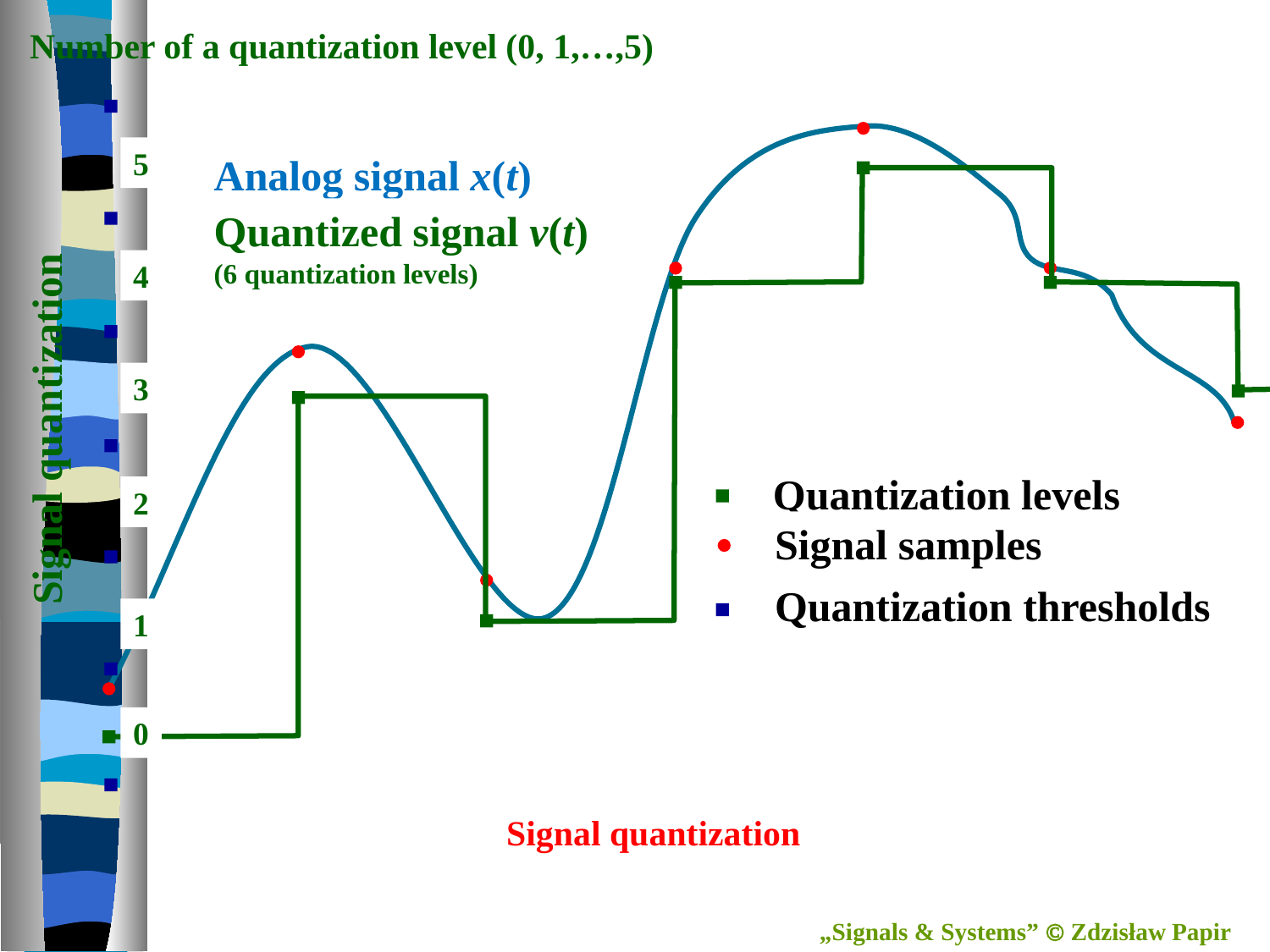

Number of a quantization level (0, 1,…,5)

|  |  |  |  |  |  |
| --- | --- | --- | --- | --- | --- |
|  |  |  |  |  |  |
|  |  |  |  |  |  |
|  |  |  |  |  |  |
|  |  |  |  |  |  |
|  |  |  |  |  |  |

5
Analog signal x(t)

Quantized signal v(t)
(6 quantization levels)

4

3

Signal quantization

Quantization levels
2

Signal samples

Quantization thresholds

1

0

Signal quantization
6
„Signals & Systems” © Zdzisław Papir